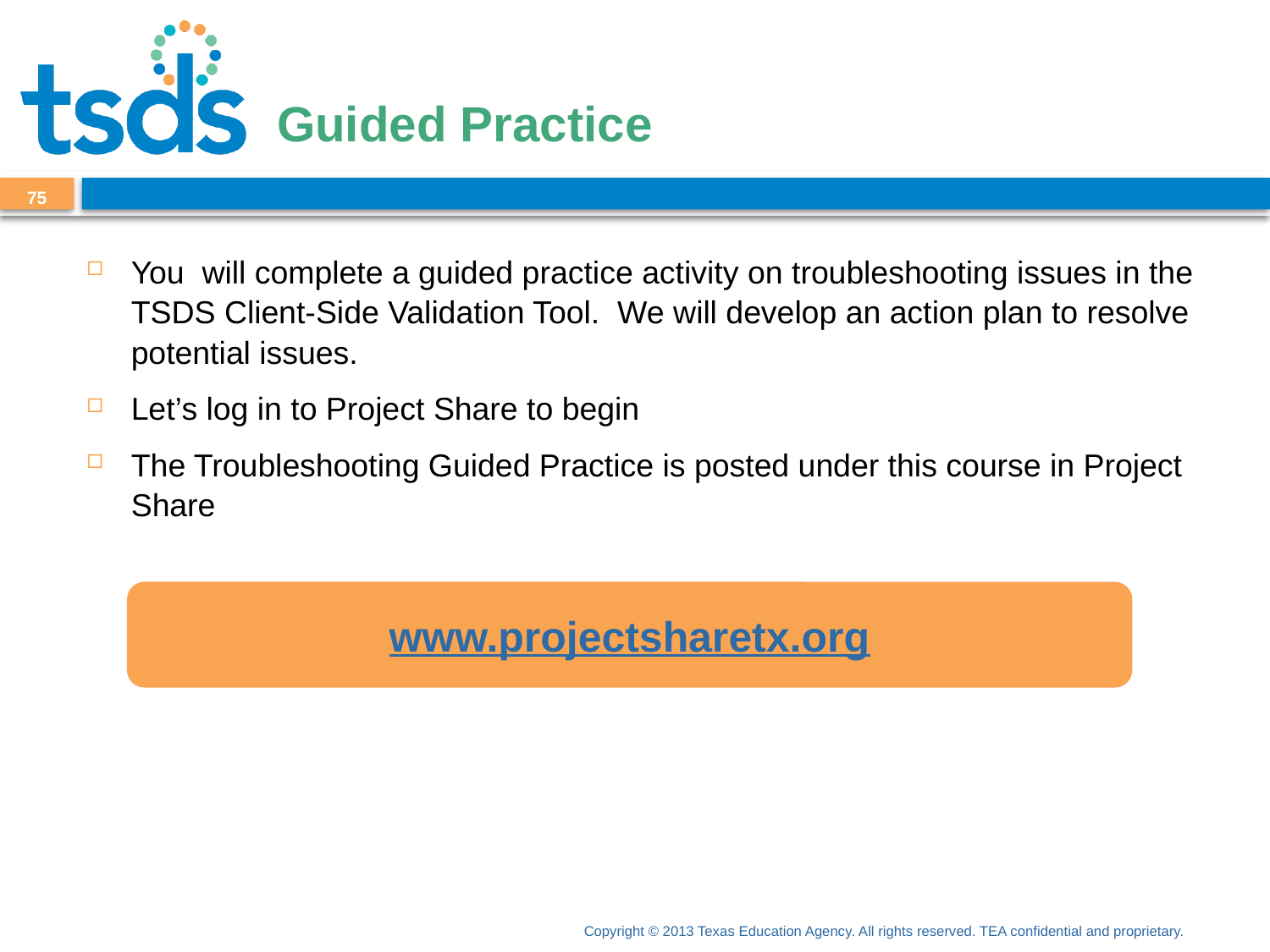

# Guided Practice
75
You  will complete a guided practice activity on troubleshooting issues in the TSDS Client-Side Validation Tool.  We will develop an action plan to resolve potential issues.
Let’s log in to Project Share to begin
The Troubleshooting Guided Practice is posted under this course in Project Share

www.projectsharetx.org